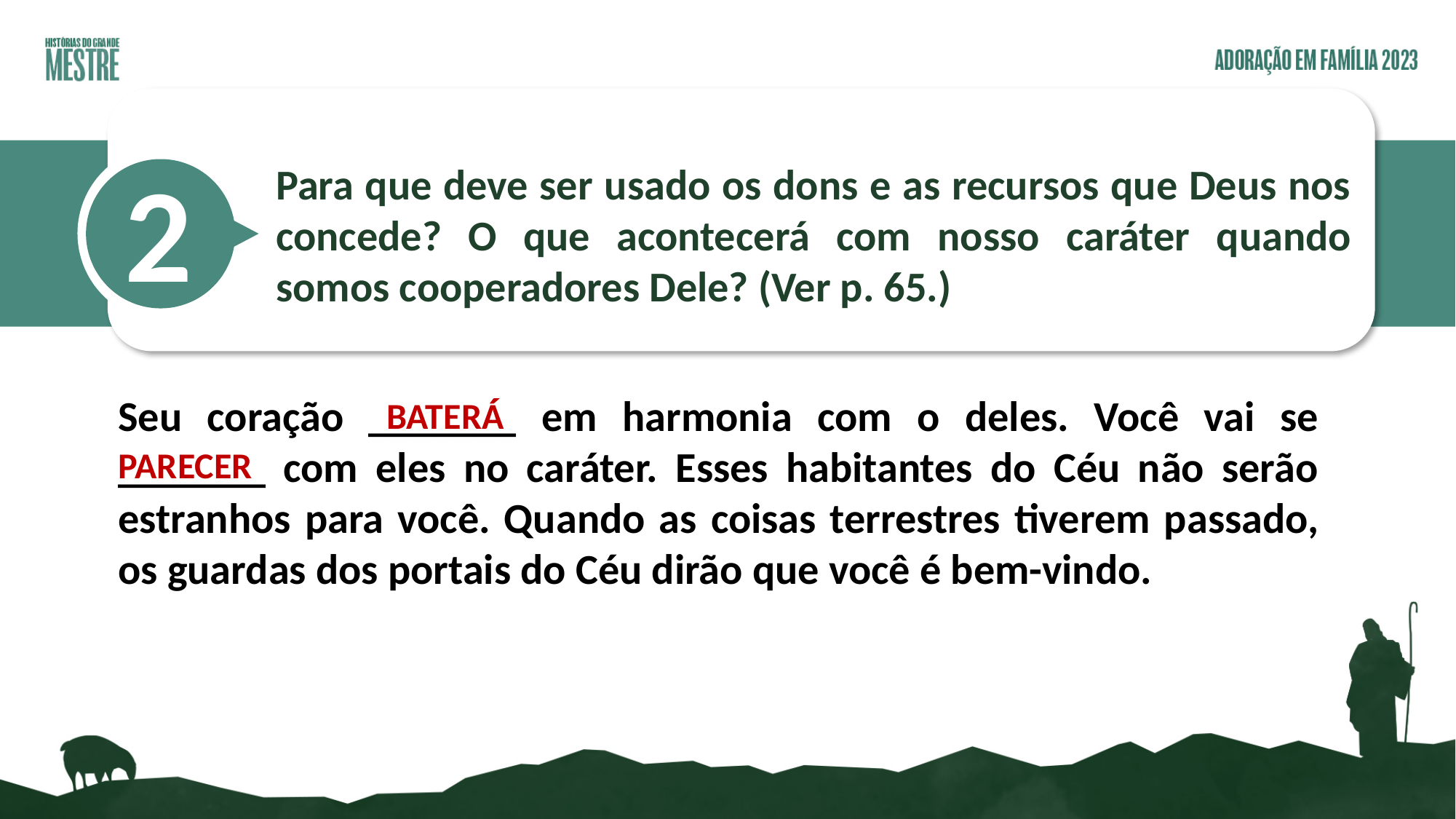

2

Para que deve ser usado os dons e as recursos que Deus nos concede? O que acontecerá com nosso caráter quando somos cooperadores Dele? (Ver p. 65.)
Seu coração _______ em harmonia com o deles. Você vai se _______ com eles no caráter. Esses habitantes do Céu não serão estranhos para você. Quando as coisas terrestres tiverem passado, os guardas dos portais do Céu dirão que você é bem-vindo.
BATERÁ
PARECER